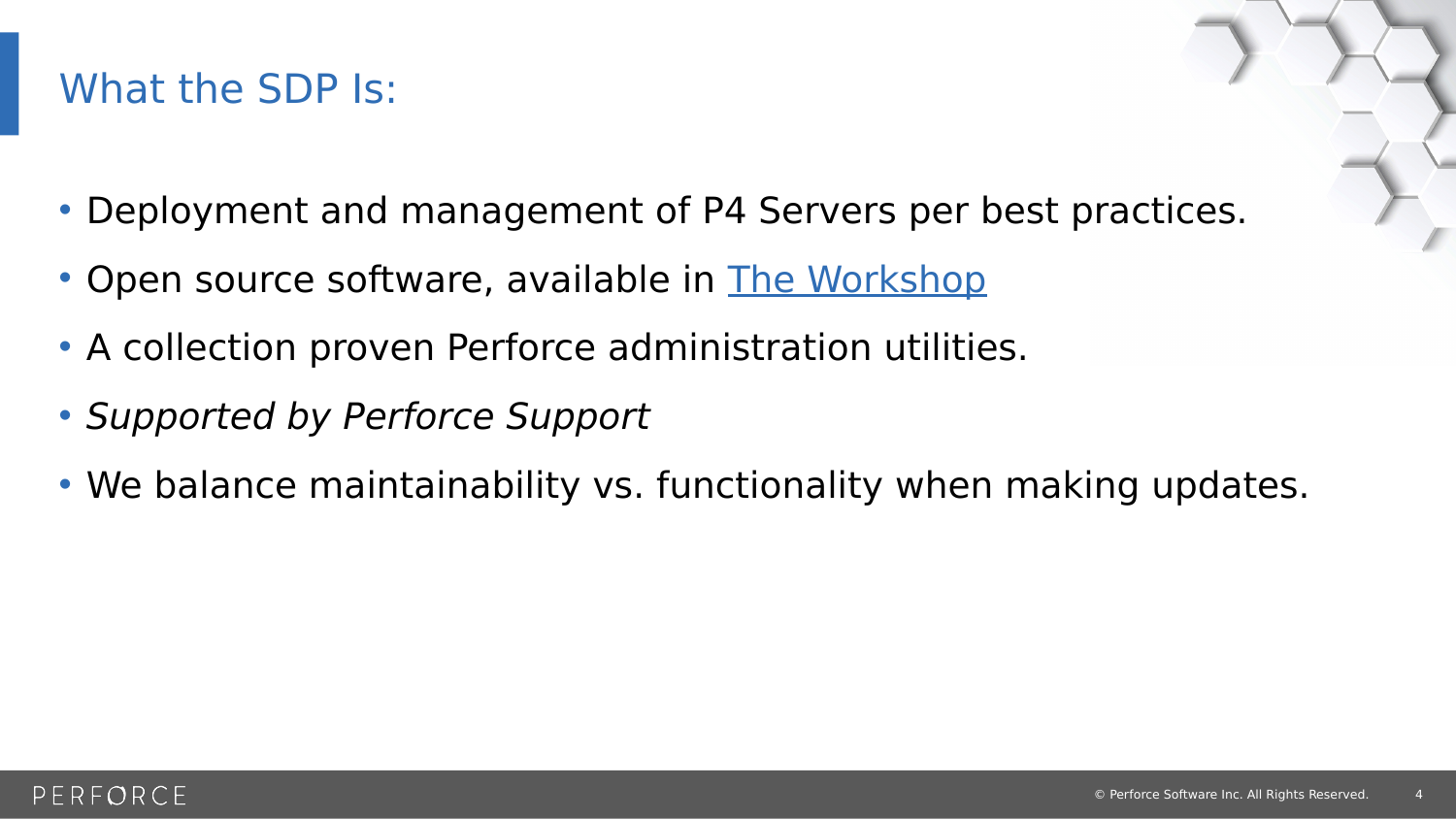

# What the SDP Is:
Deployment and management of P4 Servers per best practices.
Open source software, available in The Workshop
A collection proven Perforce administration utilities.
Supported by Perforce Support
We balance maintainability vs. functionality when making updates.